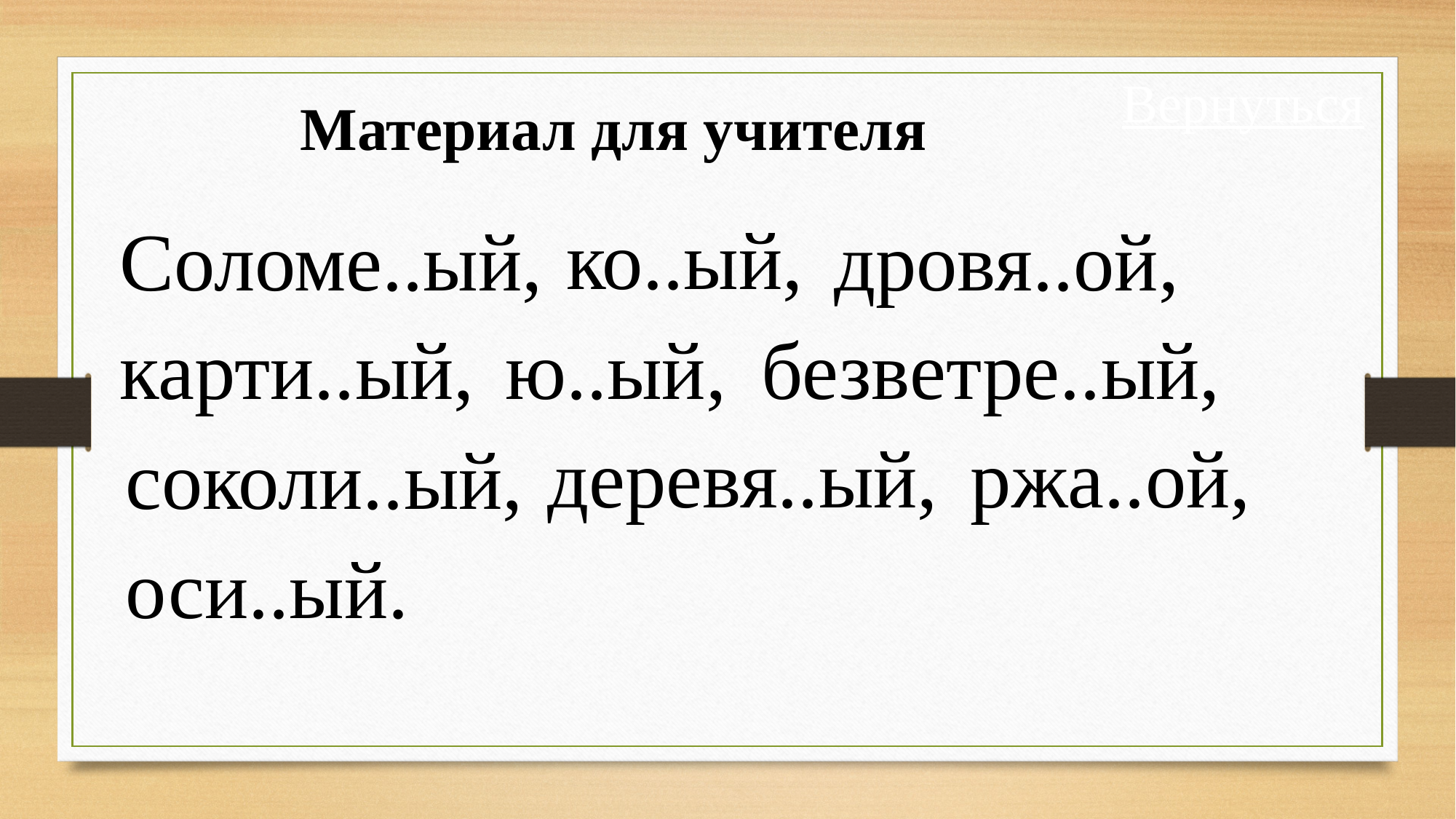

Вернуться
Материал для учителя
ко..ый,
Соломе..ый,
дровя..ой,
карти..ый,
ю..ый,
безветре..ый,
деревя..ый,
ржа..ой,
соколи..ый,
оси..ый.